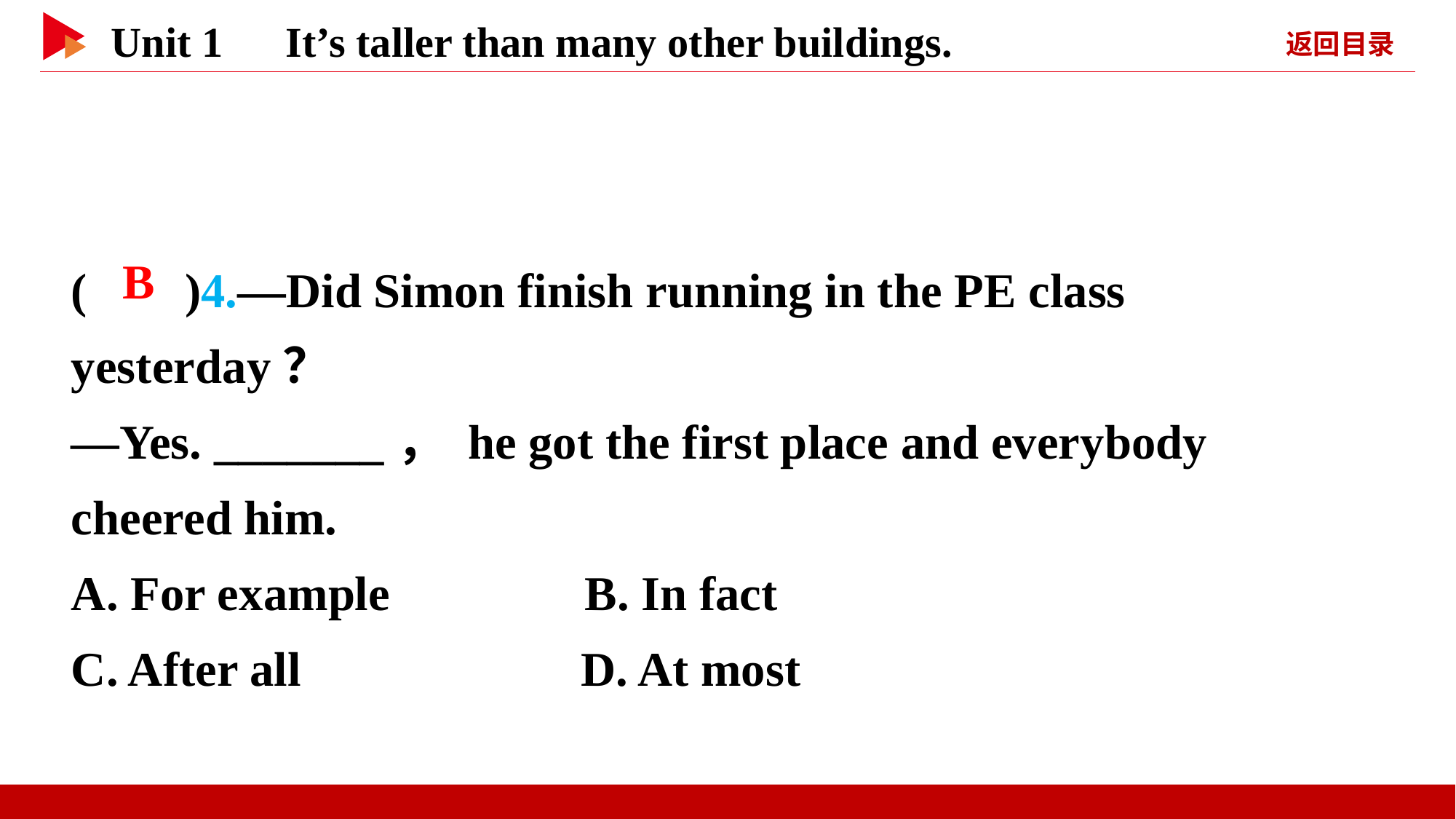

(        )4.—Did Simon finish running in the PE class yesterday？
—Yes. _______， he got the first place and everybody cheered him.
A. For example                B. In fact
C. After all                       D. At most
   B